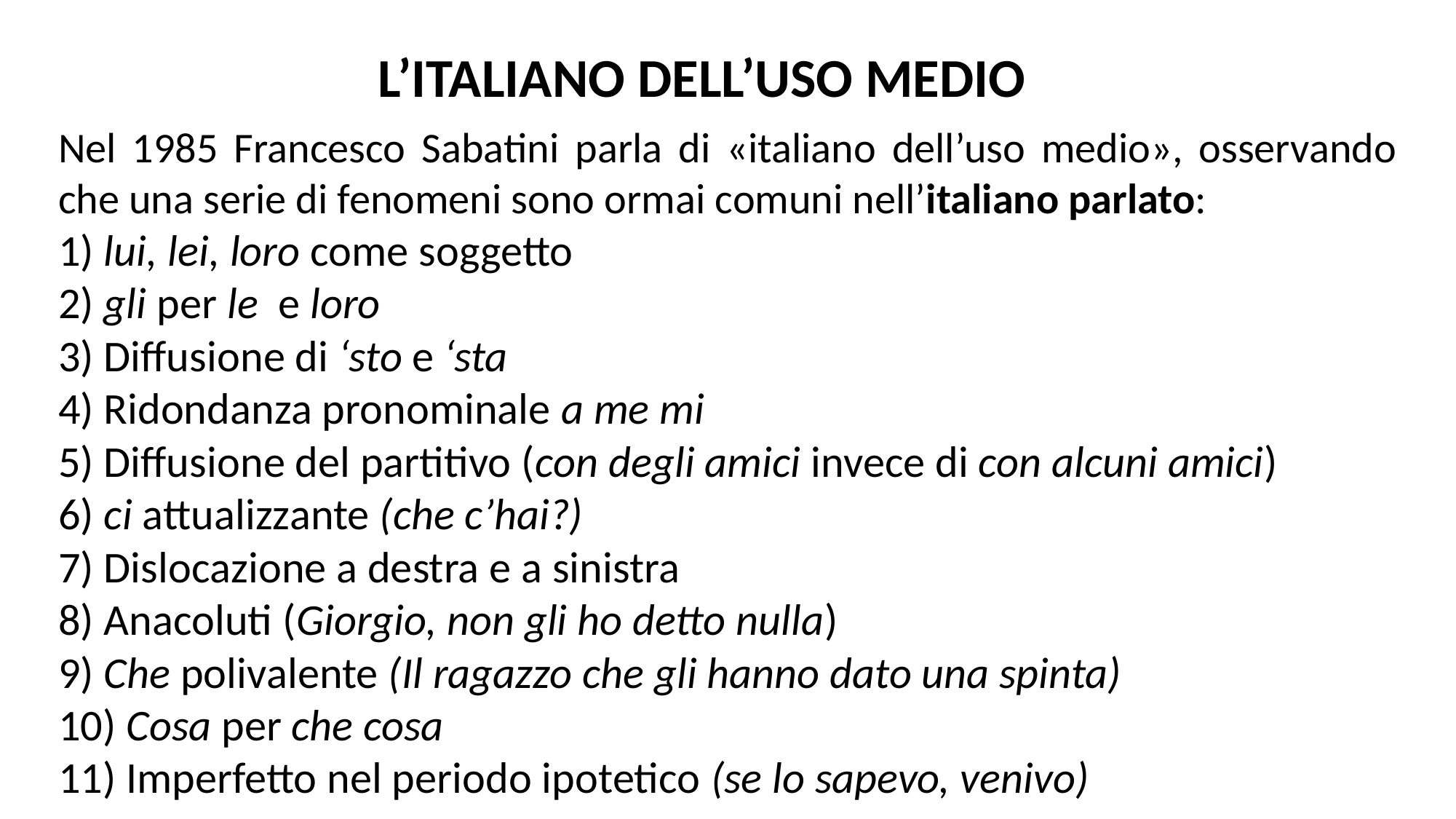

L’ITALIANO DELL’USO MEDIO
Nel 1985 Francesco Sabatini parla di «italiano dell’uso medio», osservando che una serie di fenomeni sono ormai comuni nell’italiano parlato:
1) lui, lei, loro come soggetto
2) gli per le  e loro
3) Diffusione di ‘sto e ‘sta
4) Ridondanza pronominale a me mi
5) Diffusione del partitivo (con degli amici invece di con alcuni amici)
6) ci attualizzante (che c’hai?)
7) Dislocazione a destra e a sinistra
8) Anacoluti (Giorgio, non gli ho detto nulla)
9) Che polivalente (Il ragazzo che gli hanno dato una spinta)
10) Cosa per che cosa
11) Imperfetto nel periodo ipotetico (se lo sapevo, venivo)